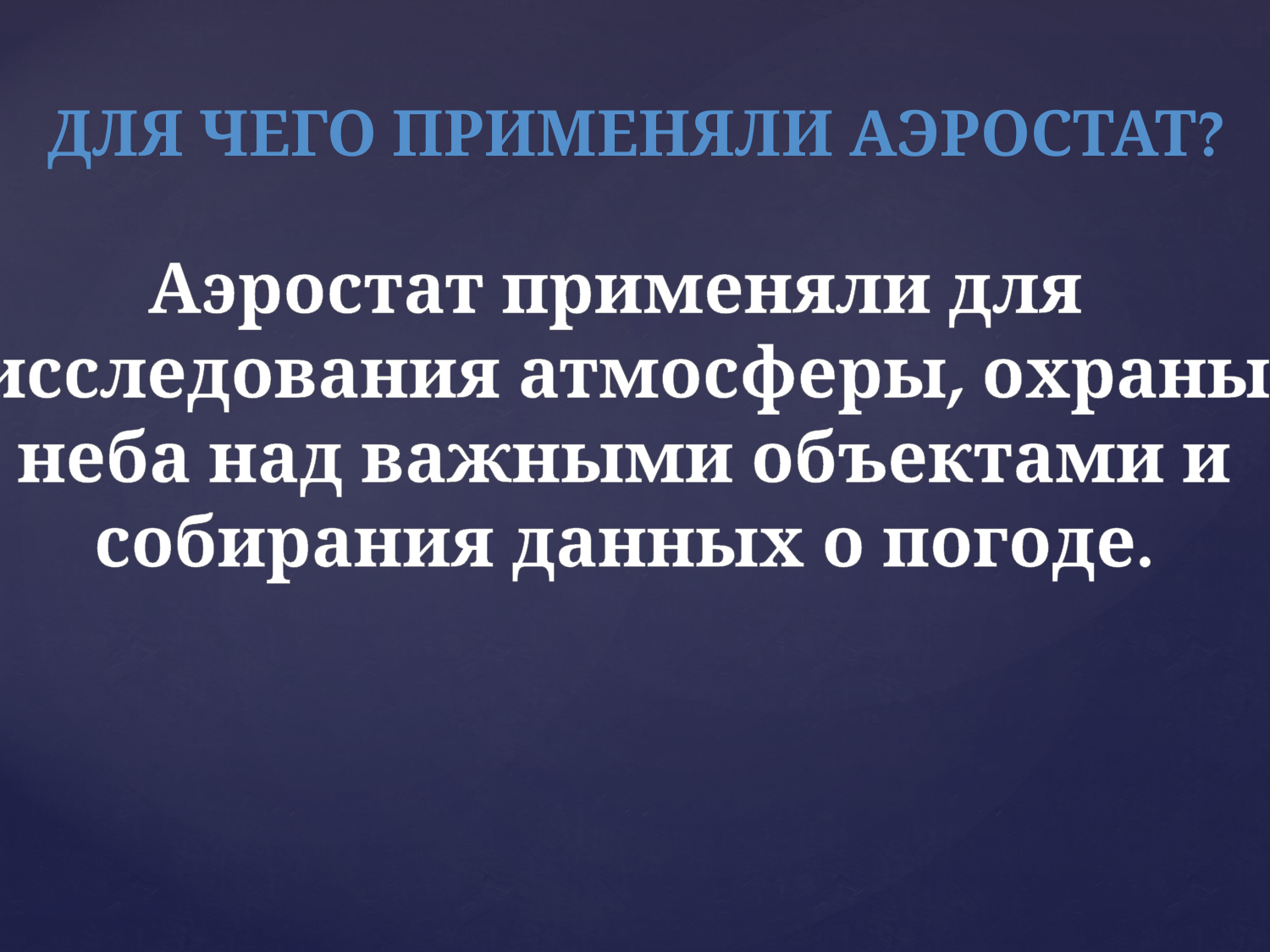

Для чего применяли аэростат?
Аэростат применяли для
исследования атмосферы, охраны
неба над важными объектами и
собирания данных о погоде.